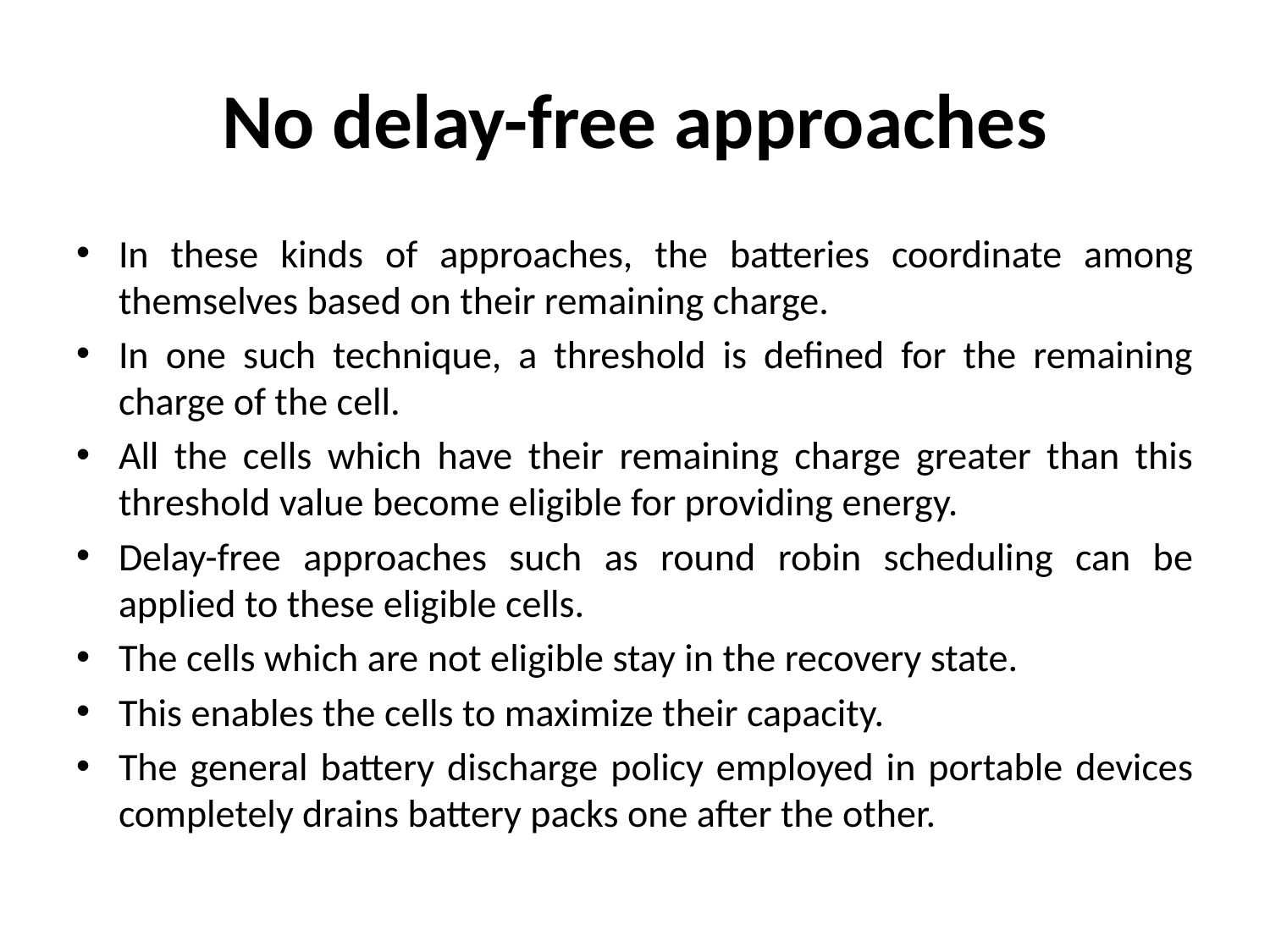

# No delay-free approaches
In these kinds of approaches, the batteries coordinate among themselves based on their remaining charge.
In one such technique, a threshold is defined for the remaining charge of the cell.
All the cells which have their remaining charge greater than this threshold value become eligible for providing energy.
Delay-free approaches such as round robin scheduling can be applied to these eligible cells.
The cells which are not eligible stay in the recovery state.
This enables the cells to maximize their capacity.
The general battery discharge policy employed in portable devices completely drains battery packs one after the other.